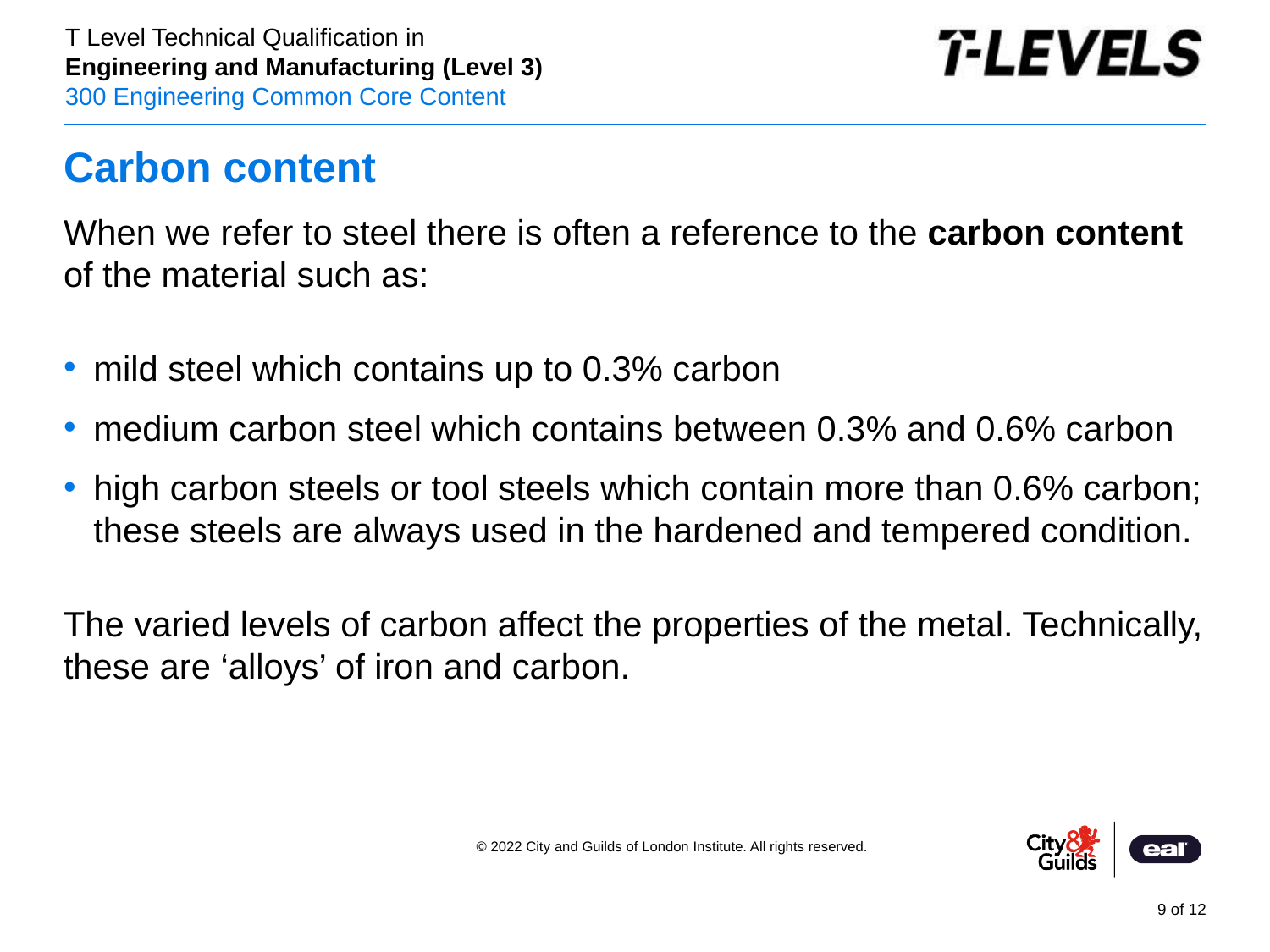

# Carbon content
When we refer to steel there is often a reference to the carbon content of the material such as:

mild steel which contains up to 0.3% carbon
medium carbon steel which contains between 0.3% and 0.6% carbon
high carbon steels or tool steels which contain more than 0.6% carbon; these steels are always used in the hardened and tempered condition.

The varied levels of carbon affect the properties of the metal. Technically, these are ‘alloys’ of iron and carbon.